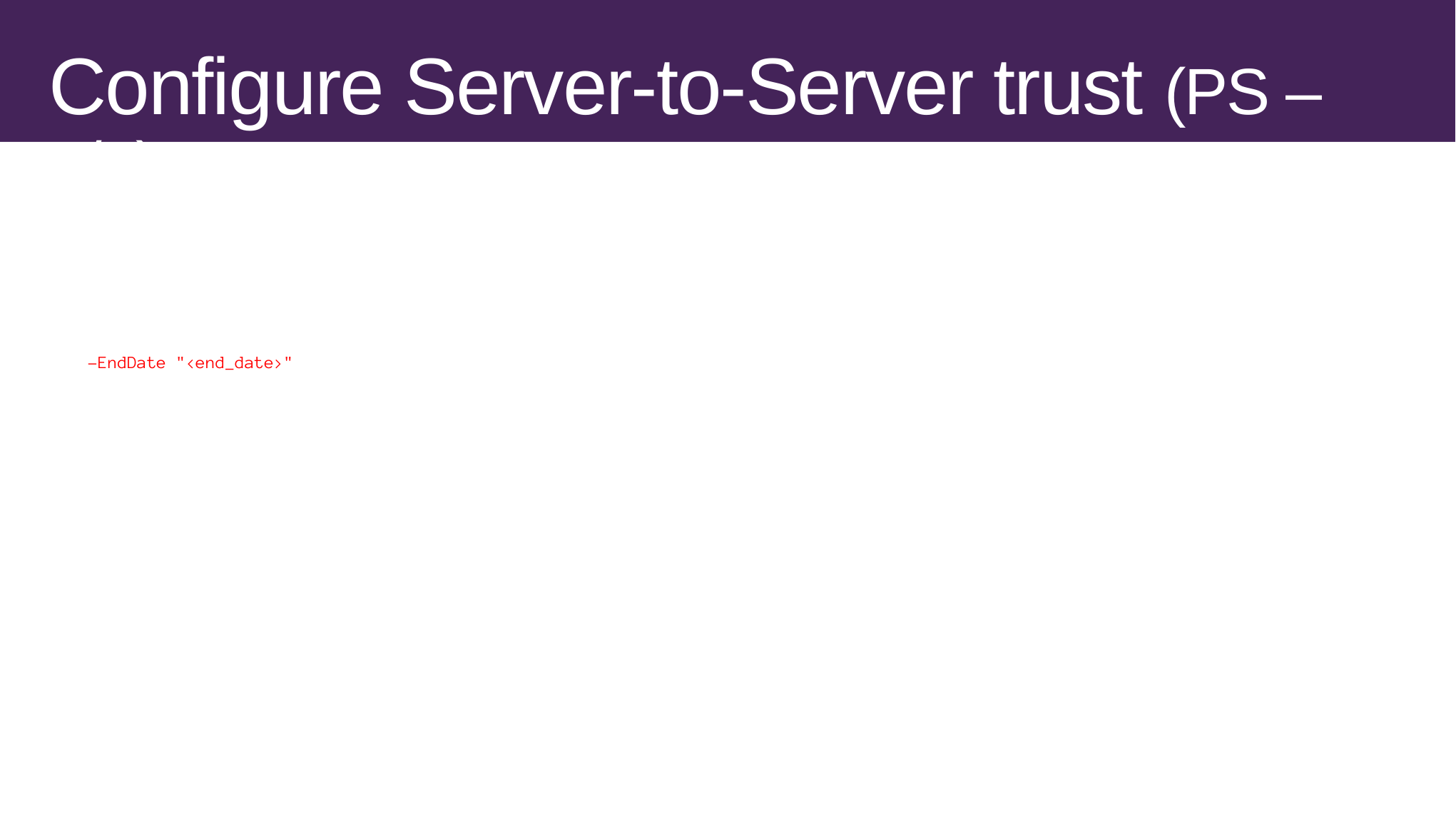

# Configure Server-to-Server trust (PS – 2/3)

# Upload STS certificate to SharePoint Online
$cerPath = "<.CER file path>"
$cer = New-Object System.Security.Cryptography.X509Certificates.X509Certificate2
$cer.Import($cerPath)
$binCert = $cer.GetRawCertData()
$credValue = [System.Convert]::ToBase64String($binCert)
New-MsolServicePrincipalCredential -AppPrincipalId $spoappid -Type asymmetric -Usage Verify -Value $credValue
    -StartDate $cer.GetEffectiveDateString()
    -EndDate "<end_date>"

# Add SPN for public domain name in Azure AD
$msp = Get-MsolServicePrincipal -AppPrincipalId $spoappid
$spns = $msp.ServicePrincipalNames
$spns.Add("$spoappid/$spcn") # 00000003-0000-0ff1-ce00-000000000000/*.<public_root_domain_name>.com
Set-MsolServicePrincipal -AppPrincipalId $spoappid -ServicePrincipalNames $spns

# Check SPN configuration
$msp = Get-MsolServicePrincipal -AppPrincipalId $spoappid
$spns = $msp.ServicePrincipalNames
$spns